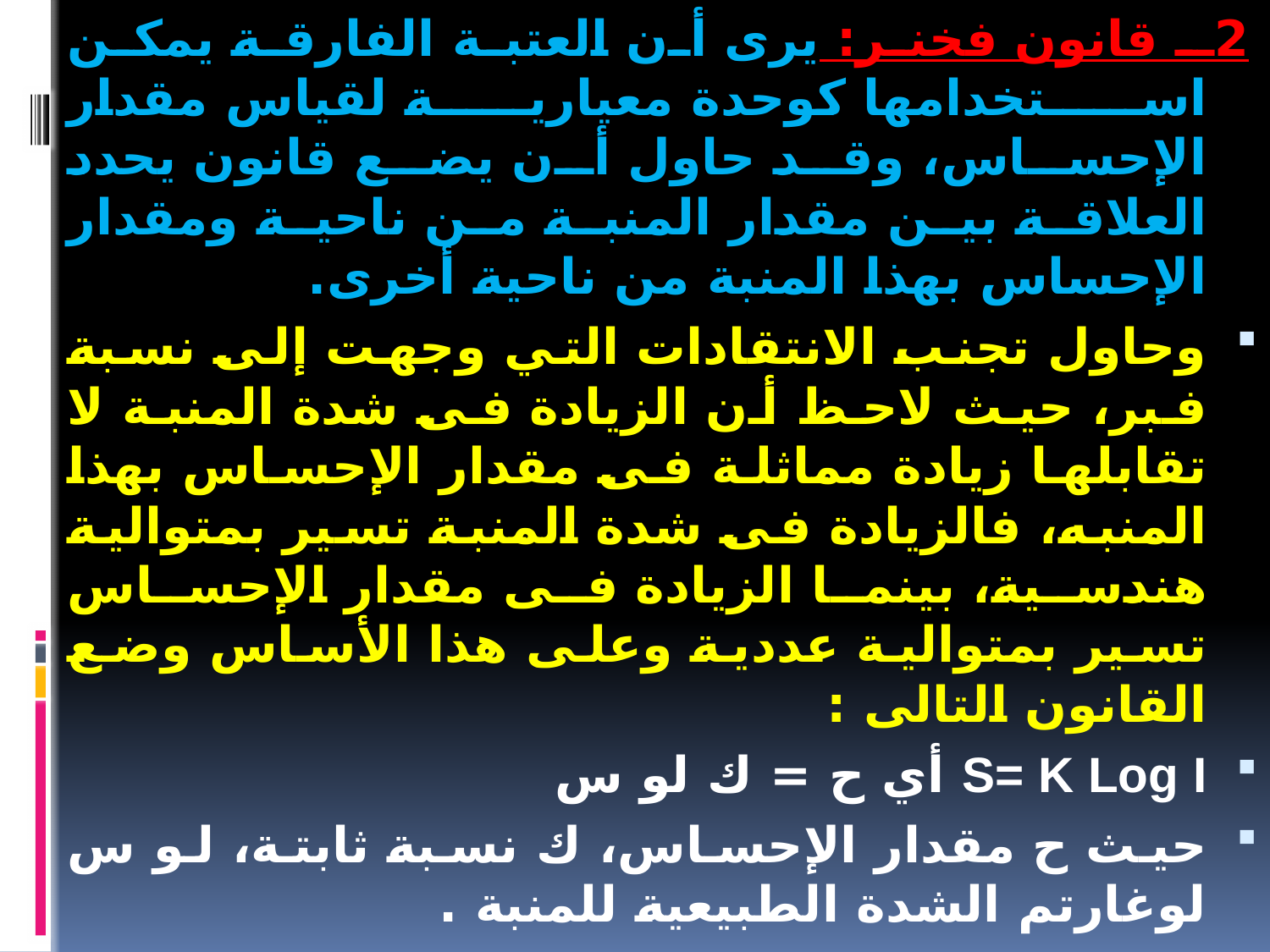

2ـ قانون فخنر: يرى أن العتبة الفارقة يمكن استخدامها كوحدة معيارية لقياس مقدار الإحساس، وقد حاول أن يضع قانون يحدد العلاقة بين مقدار المنبة من ناحية ومقدار الإحساس بهذا المنبة من ناحية أخرى.
وحاول تجنب الانتقادات التي وجهت إلى نسبة فبر، حيث لاحظ أن الزيادة فى شدة المنبة لا تقابلها زيادة مماثلة فى مقدار الإحساس بهذا المنبه، فالزيادة فى شدة المنبة تسير بمتوالية هندسية، بينما الزيادة فى مقدار الإحساس تسير بمتوالية عددية وعلى هذا الأساس وضع القانون التالى :
S= K Log I أي ح = ك لو س
حيث ح مقدار الإحساس، ك نسبة ثابتة، لو س لوغارتم الشدة الطبيعية للمنبة .